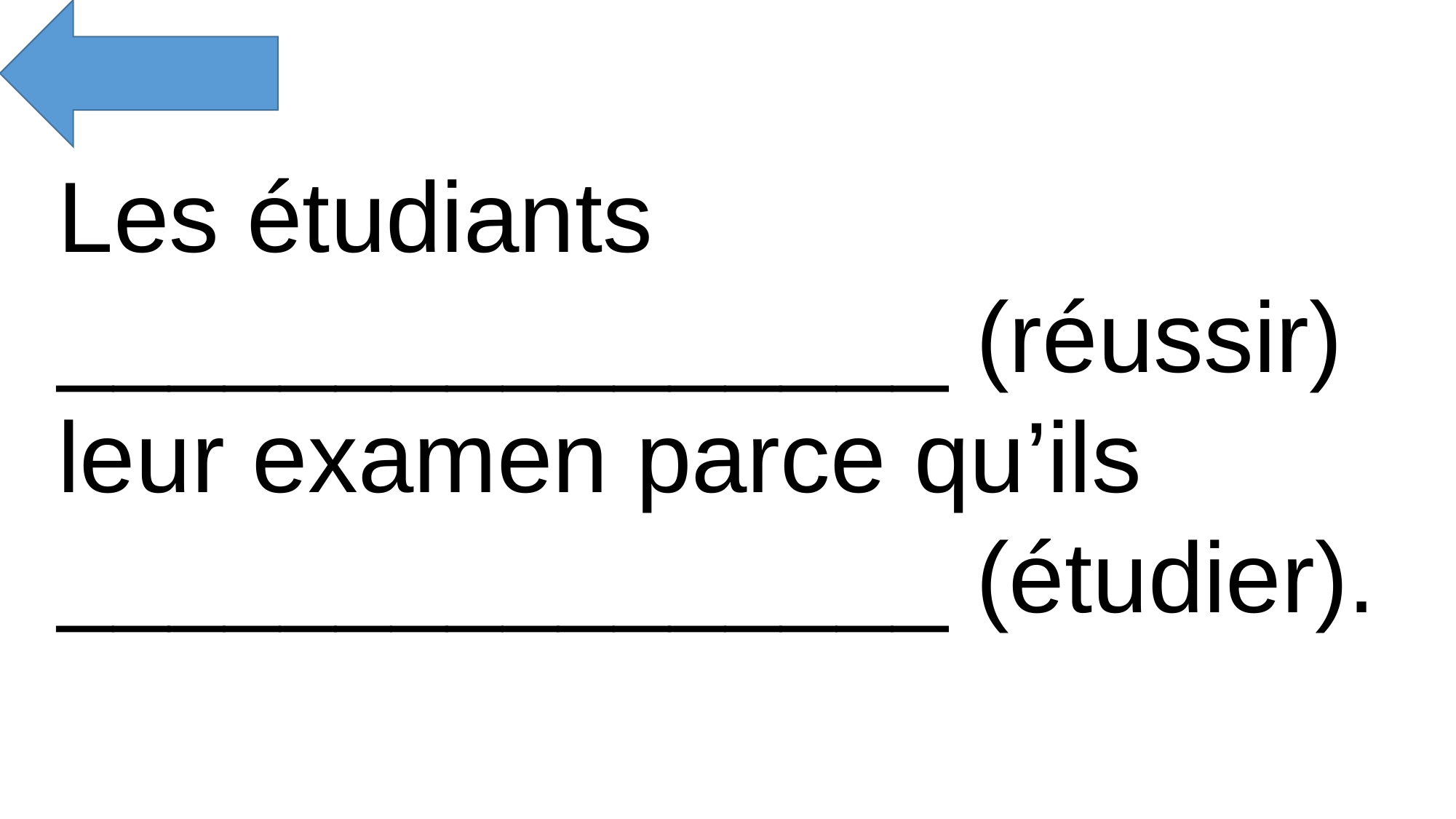

Les étudiants ________________ (réussir) leur examen parce qu’ils ________________ (étudier).